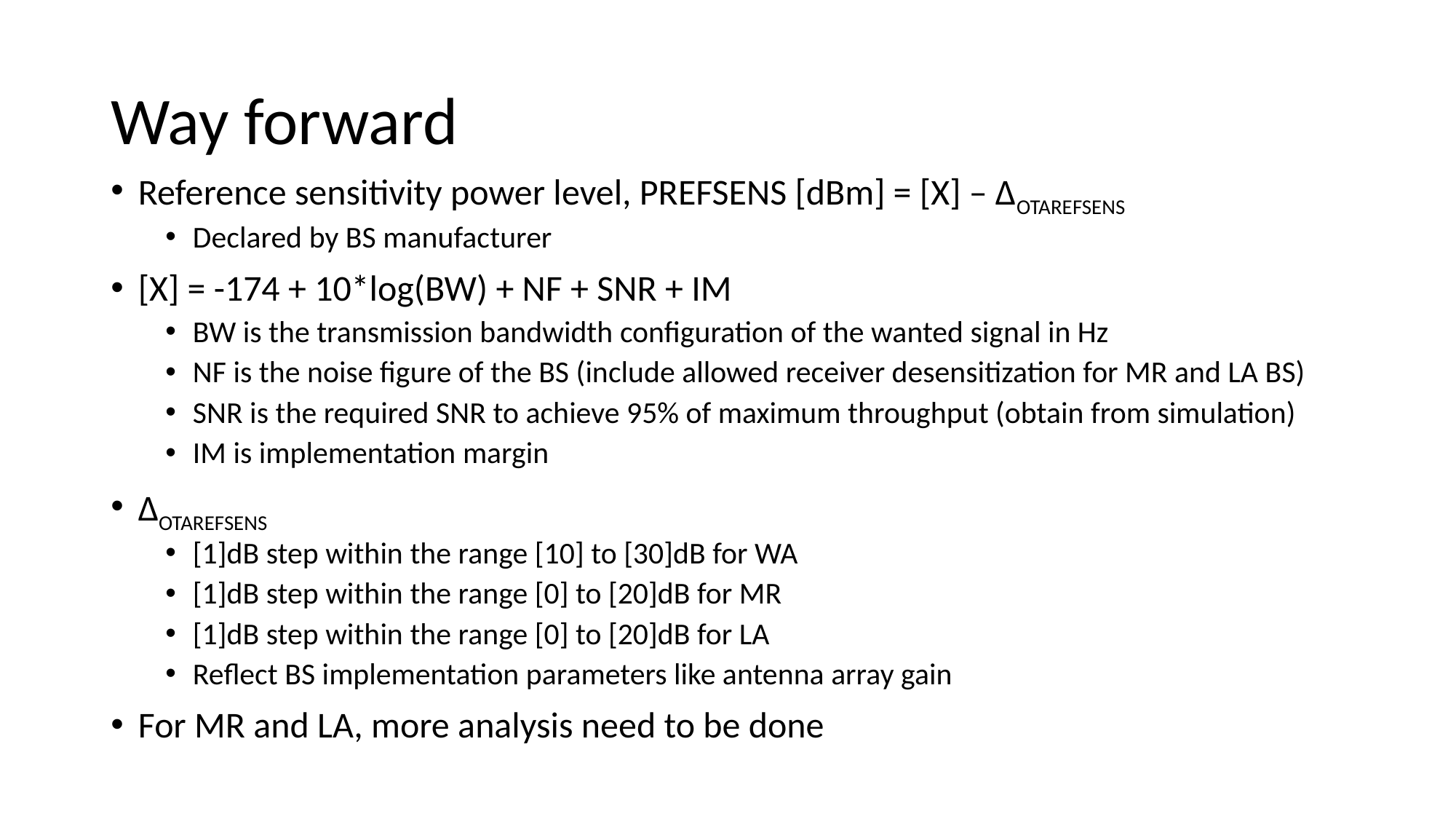

# Way forward
Reference sensitivity power level, PREFSENS [dBm] = [X] – ΔOTAREFSENS
Declared by BS manufacturer
[X] = -174 + 10*log(BW) + NF + SNR + IM
BW is the transmission bandwidth configuration of the wanted signal in Hz
NF is the noise figure of the BS (include allowed receiver desensitization for MR and LA BS)
SNR is the required SNR to achieve 95% of maximum throughput (obtain from simulation)
IM is implementation margin
ΔOTAREFSENS
[1]dB step within the range [10] to [30]dB for WA
[1]dB step within the range [0] to [20]dB for MR
[1]dB step within the range [0] to [20]dB for LA
Reflect BS implementation parameters like antenna array gain
For MR and LA, more analysis need to be done